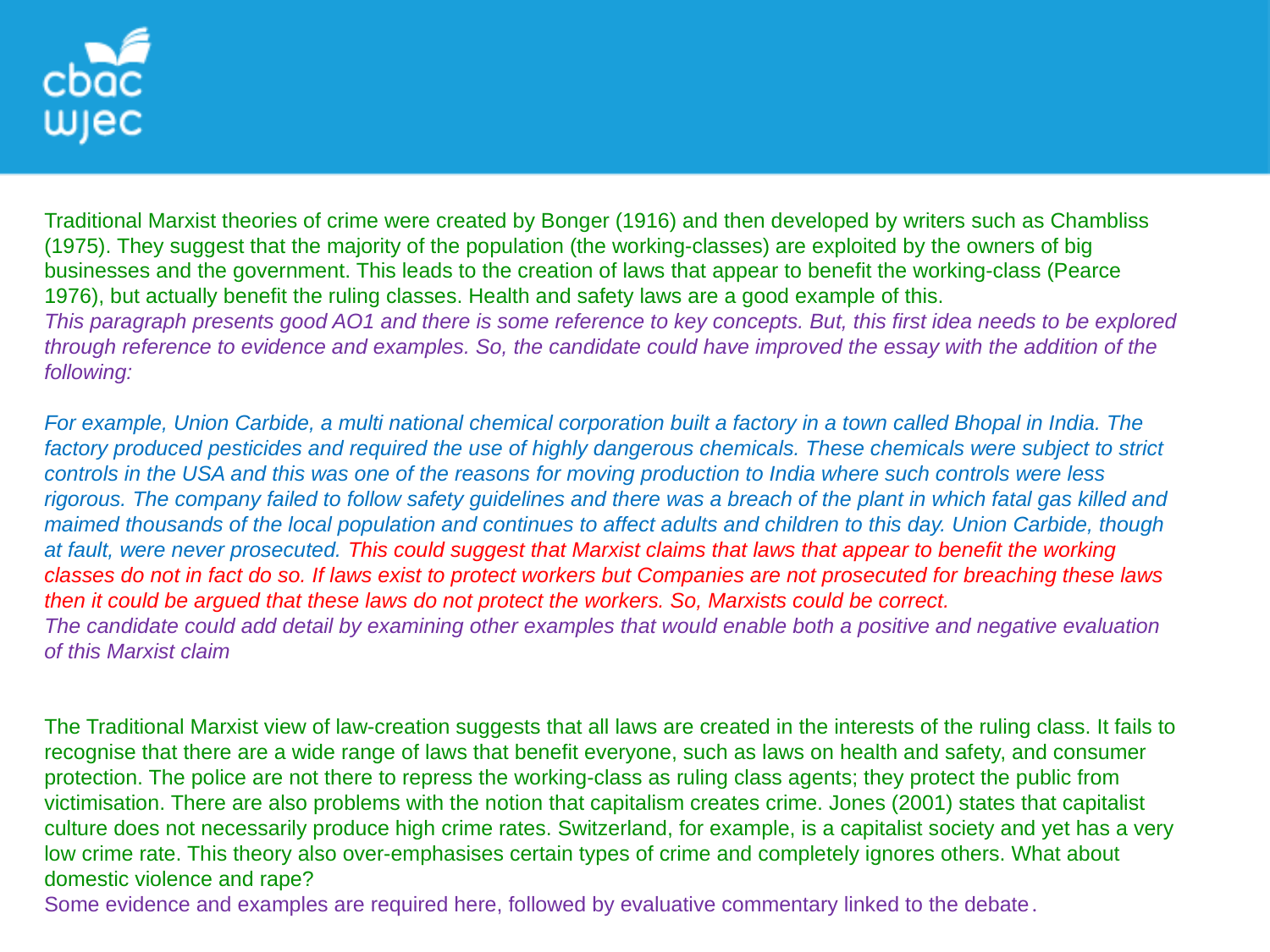

Traditional Marxist theories of crime were created by Bonger (1916) and then developed by writers such as Chambliss (1975). They suggest that the majority of the population (the working-classes) are exploited by the owners of big businesses and the government. This leads to the creation of laws that appear to benefit the working-class (Pearce 1976), but actually benefit the ruling classes. Health and safety laws are a good example of this.
This paragraph presents good AO1 and there is some reference to key concepts. But, this first idea needs to be explored through reference to evidence and examples. So, the candidate could have improved the essay with the addition of the following:

For example, Union Carbide, a multi national chemical corporation built a factory in a town called Bhopal in India. The factory produced pesticides and required the use of highly dangerous chemicals. These chemicals were subject to strict controls in the USA and this was one of the reasons for moving production to India where such controls were less rigorous. The company failed to follow safety guidelines and there was a breach of the plant in which fatal gas killed and maimed thousands of the local population and continues to affect adults and children to this day. Union Carbide, though at fault, were never prosecuted. This could suggest that Marxist claims that laws that appear to benefit the working classes do not in fact do so. If laws exist to protect workers but Companies are not prosecuted for breaching these laws then it could be argued that these laws do not protect the workers. So, Marxists could be correct.
The candidate could add detail by examining other examples that would enable both a positive and negative evaluation of this Marxist claim

The Traditional Marxist view of law-creation suggests that all laws are created in the interests of the ruling class. It fails to recognise that there are a wide range of laws that benefit everyone, such as laws on health and safety, and consumer protection. The police are not there to repress the working-class as ruling class agents; they protect the public from victimisation. There are also problems with the notion that capitalism creates crime. Jones (2001) states that capitalist culture does not necessarily produce high crime rates. Switzerland, for example, is a capitalist society and yet has a very low crime rate. This theory also over-emphasises certain types of crime and completely ignores others. What about domestic violence and rape?
Some evidence and examples are required here, followed by evaluative commentary linked to the debate.